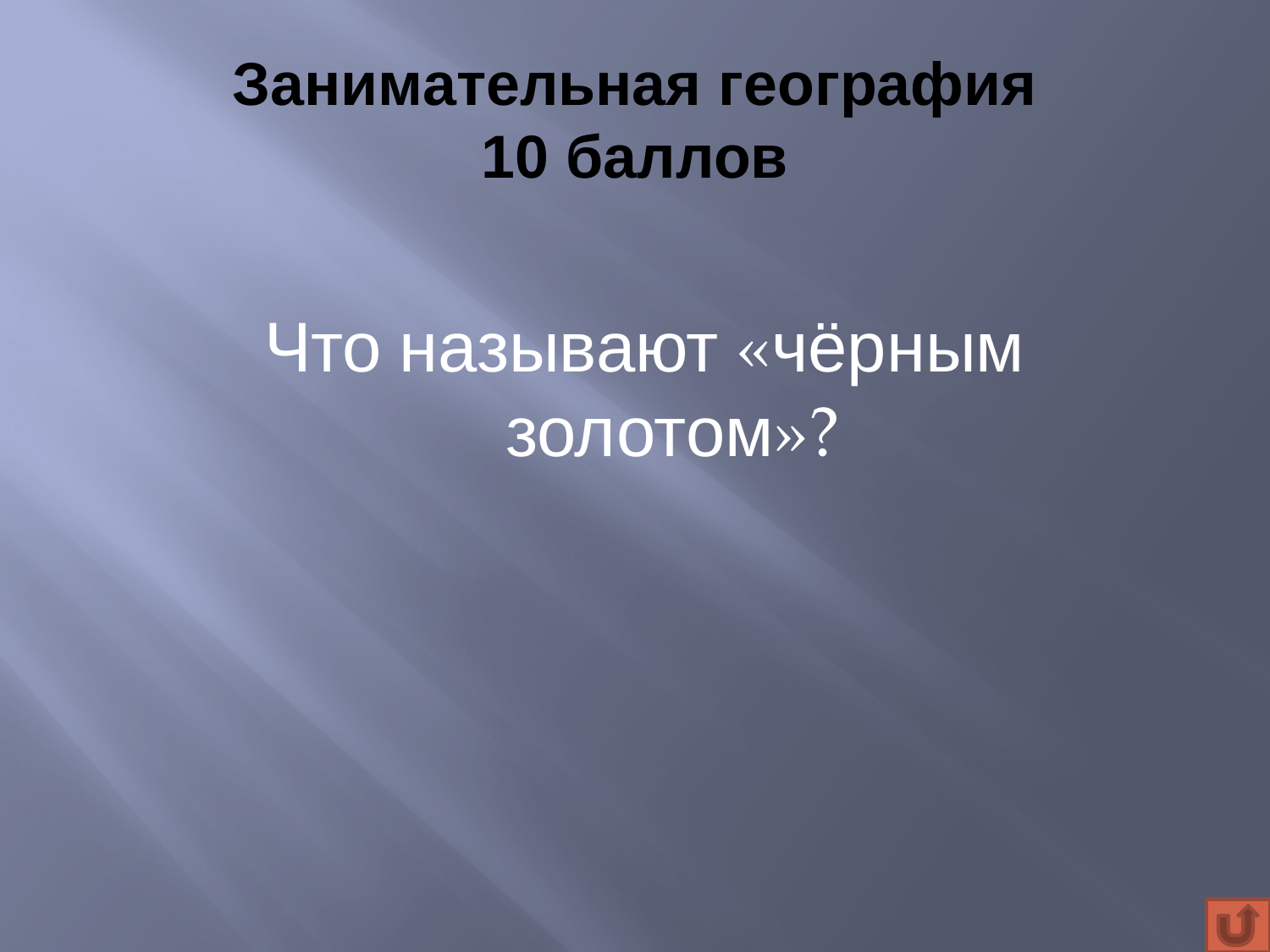

# Занимательная география 10 баллов

Что называют «чёрным золотом»?